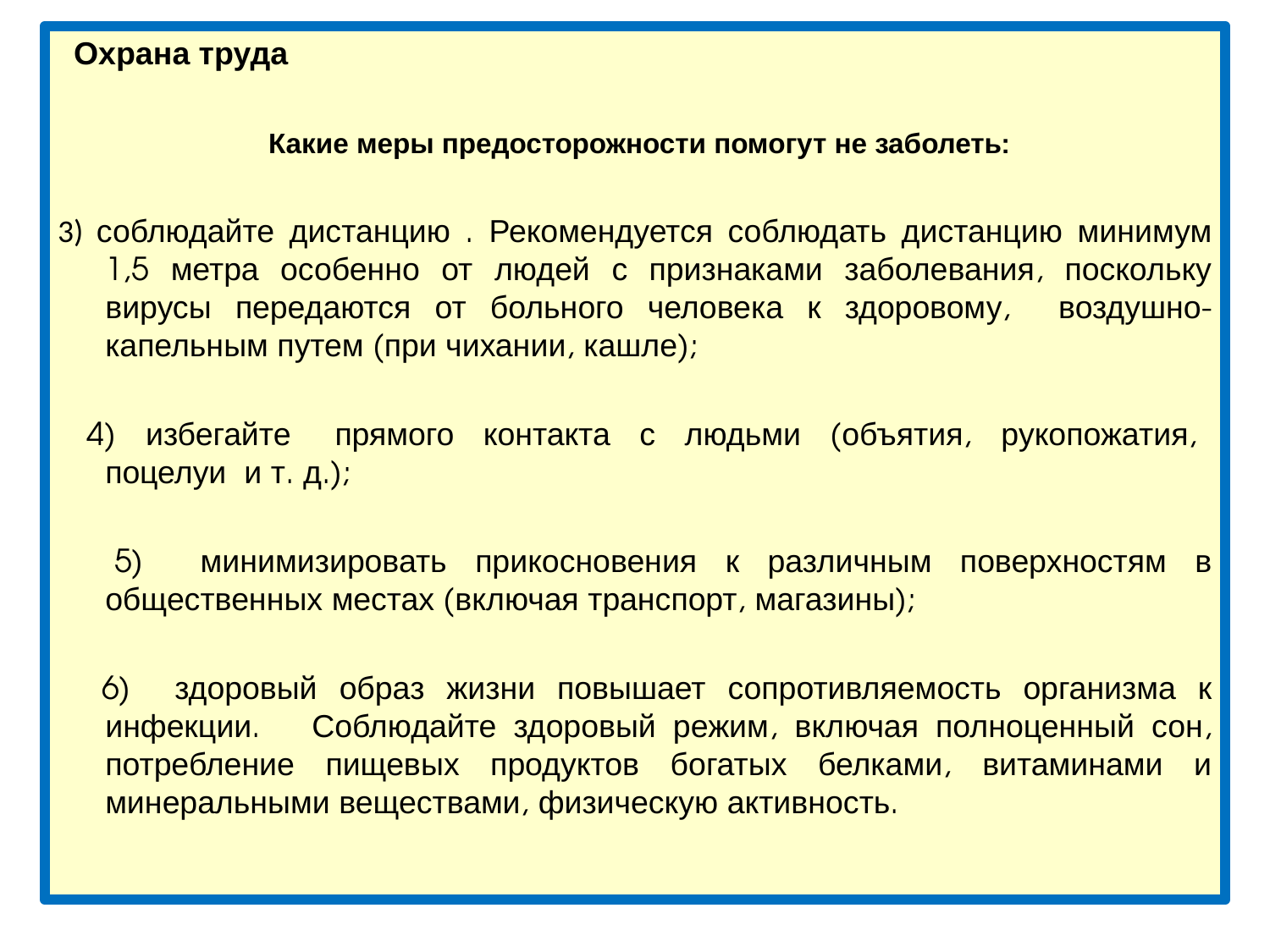

#
  Охрана труда

 Какие меры предосторожности помогут не заболеть:

3) соблюдайте дистанцию . Рекомендуется соблюдать дистанцию минимум 1,5 метра особенно от людей с признаками заболевания, поскольку вирусы передаются от больного человека к здоровому,  воздушно-капельным путем (при чихании, кашле);

  4)  избегайте   прямого  контакта  с  людьми  (объятия,  рукопожатия,  поцелуи  и т. д.);

  5)  минимизировать прикосновения к различным поверхностям в общественных местах (включая транспорт, магазины);

  6)  здоровый образ жизни повышает сопротивляемость организма к инфекции.   Соблюдайте здоровый режим, включая полноценный сон, потребление пищевых продуктов богатых белками, витаминами и минеральными веществами, физическую активность.